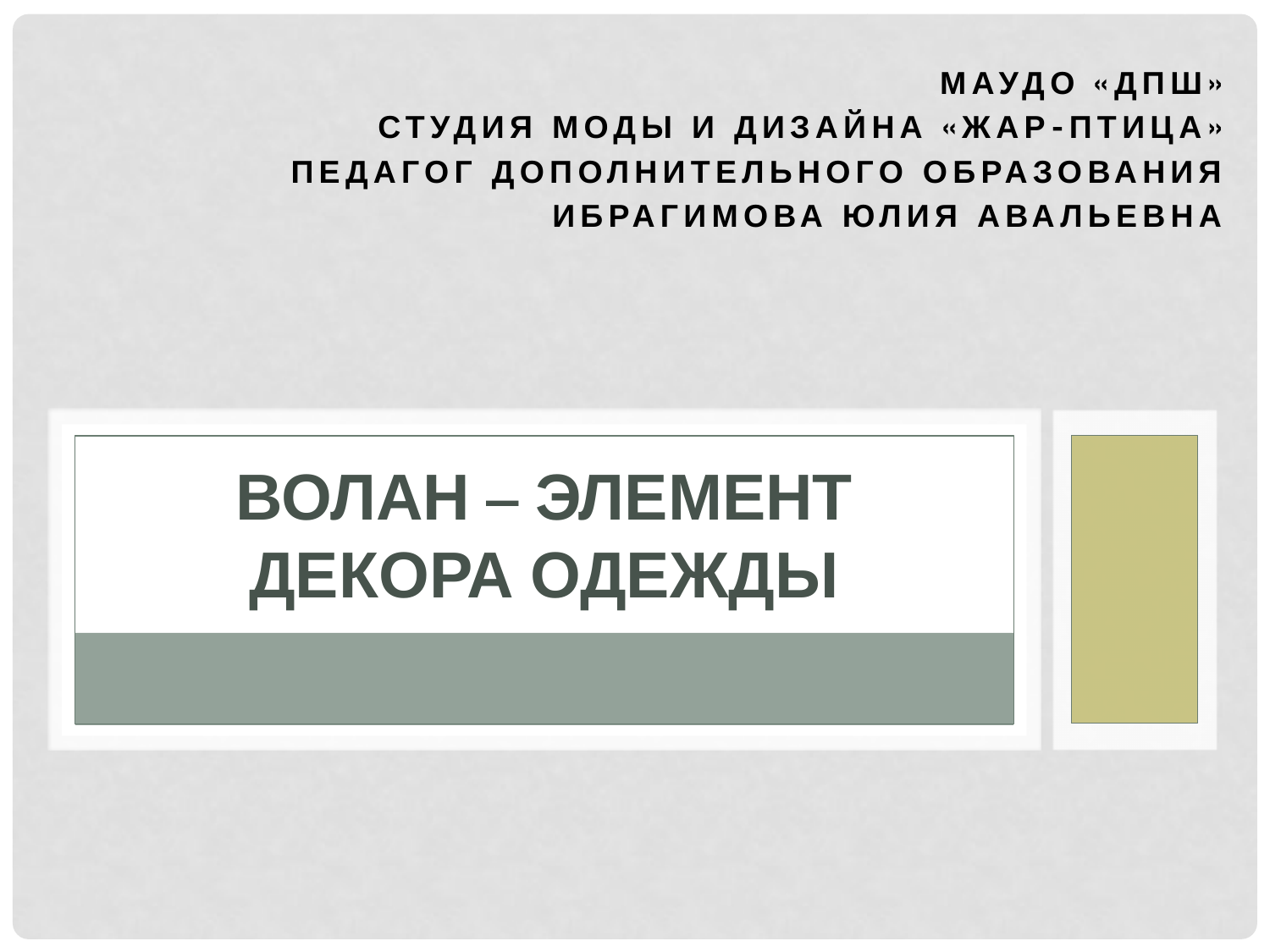

МАУДО «ДПШ»
Студия моды и дизайна «Жар-птица»
Педагог дополнительного образования
Ибрагимова Юлия Авальевна
# Волан – элемент декора одежды